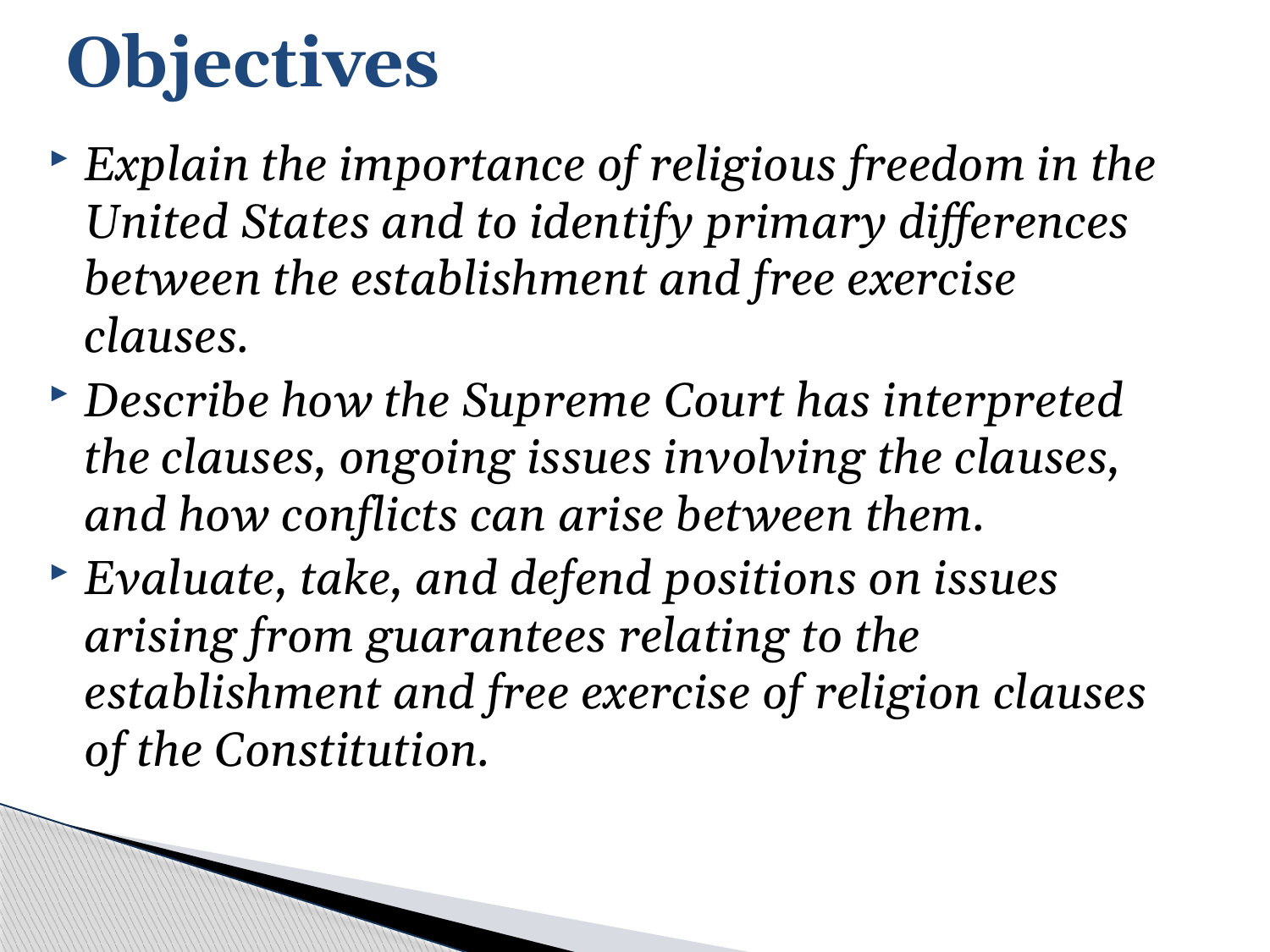

# Objectives
Explain the importance of religious freedom in the United States and to identify primary differences between the establishment and free exercise clauses.
Describe how the Supreme Court has interpreted the clauses, ongoing issues involving the clauses, and how conflicts can arise between them.
Evaluate, take, and defend positions on issues arising from guarantees relating to the establishment and free exercise of religion clauses of the Constitution.